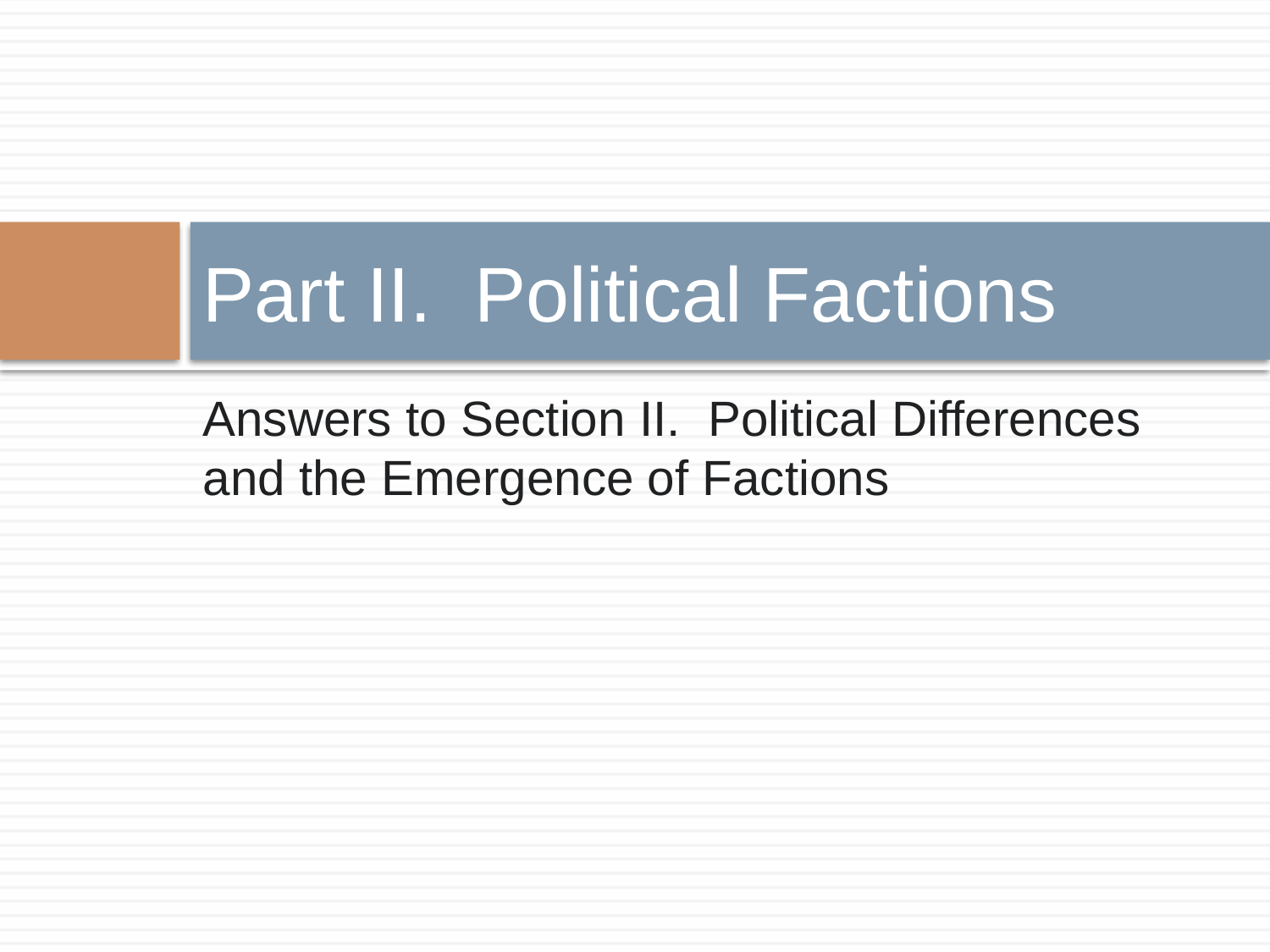

# Part II.  Political Factions
Answers to Section II.  Political Differences and the Emergence of Factions